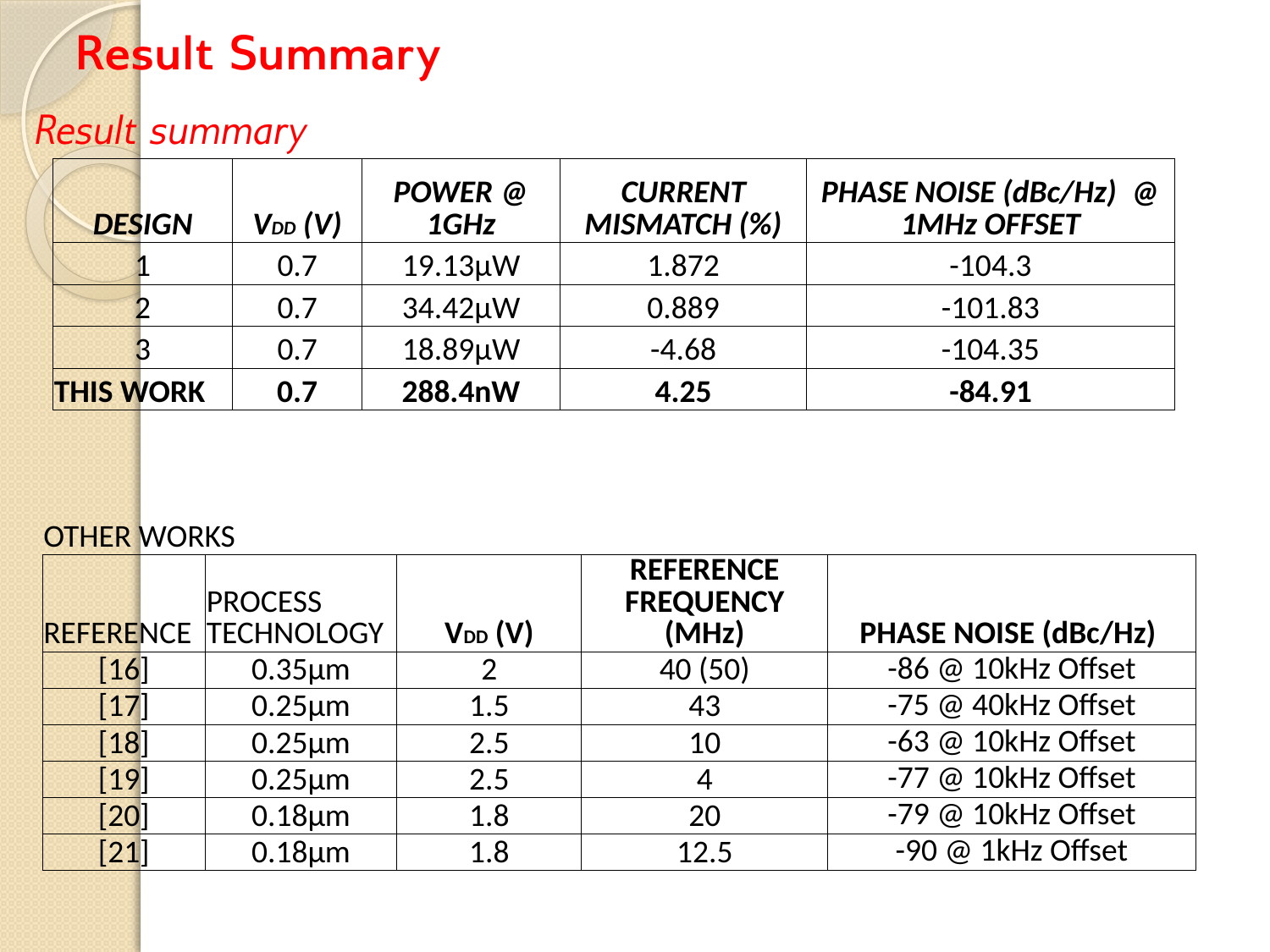

# Result Summary
Result summary

| DESIGN | VDD (V) | POWER @ 1GHz | CURRENT MISMATCH (%) | PHASE NOISE (dBc/Hz) @ 1MHz OFFSET |
| --- | --- | --- | --- | --- |
| 1 | 0.7 | 19.13µW | 1.872 | -104.3 |
| 2 | 0.7 | 34.42µW | 0.889 | -101.83 |
| 3 | 0.7 | 18.89µW | -4.68 | -104.35 |
| THIS WORK | 0.7 | 288.4nW | 4.25 | -84.91 |
| OTHER WORKS |  |  |  |  |
| --- | --- | --- | --- | --- |
| REFERENCE | PROCESS TECHNOLOGY | VDD (V) | REFERENCE FREQUENCY (MHz) | PHASE NOISE (dBc/Hz) |
| [16] | 0.35µm | 2 | 40 (50) | -86 @ 10kHz Offset |
| [17] | 0.25µm | 1.5 | 43 | -75 @ 40kHz Offset |
| [18] | 0.25µm | 2.5 | 10 | -63 @ 10kHz Offset |
| [19] | 0.25µm | 2.5 | 4 | -77 @ 10kHz Offset |
| [20] | 0.18µm | 1.8 | 20 | -79 @ 10kHz Offset |
| [21] | 0.18µm | 1.8 | 12.5 | -90 @ 1kHz Offset |